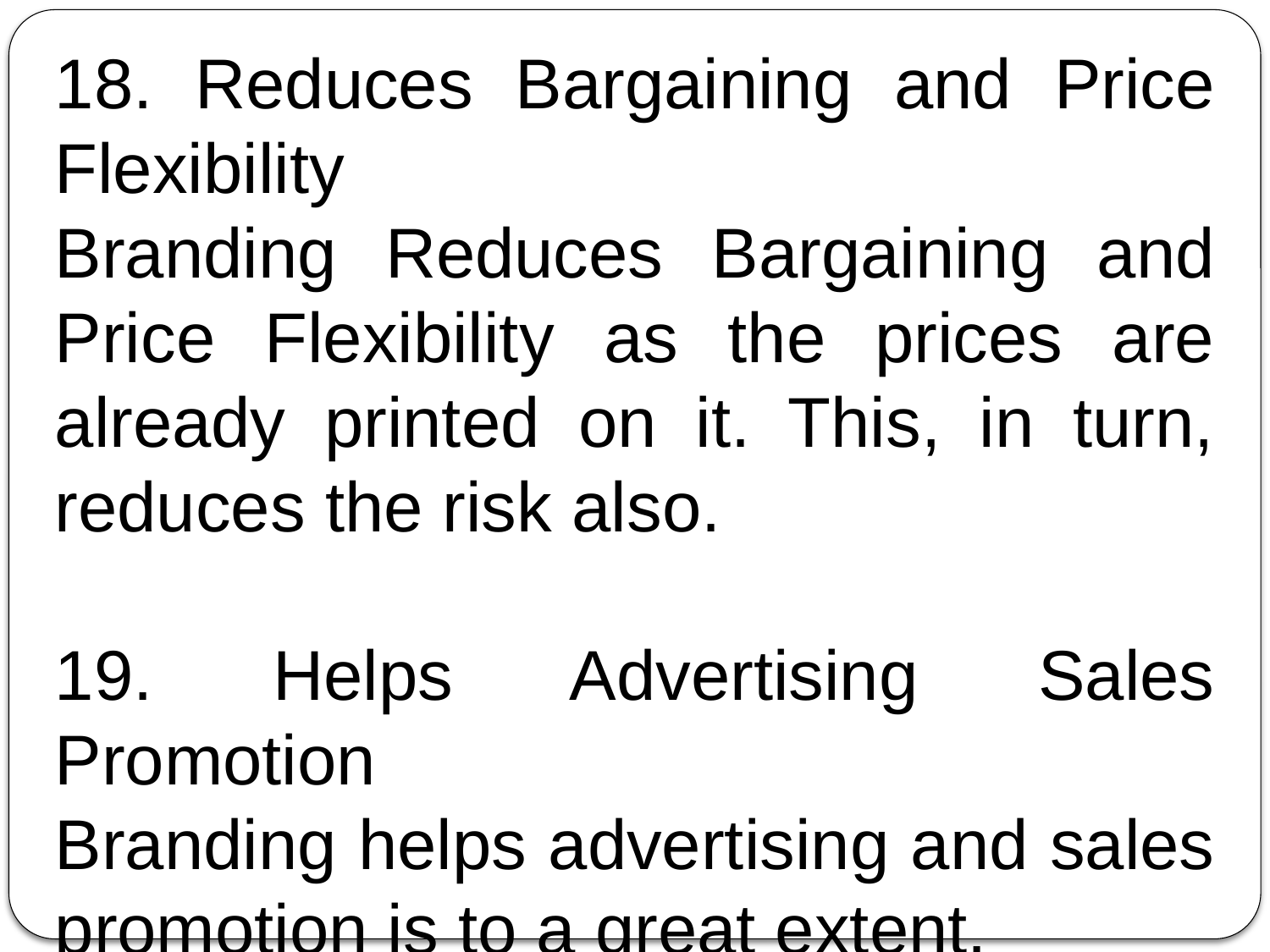

18. Reduces Bargaining and Price Flexibility
Branding Reduces Bargaining and Price Flexibility as the prices are already printed on it. This, in turn, reduces the risk also.

19. Helps Advertising Sales Promotion
Branding helps advertising and sales promotion is to a great extent.